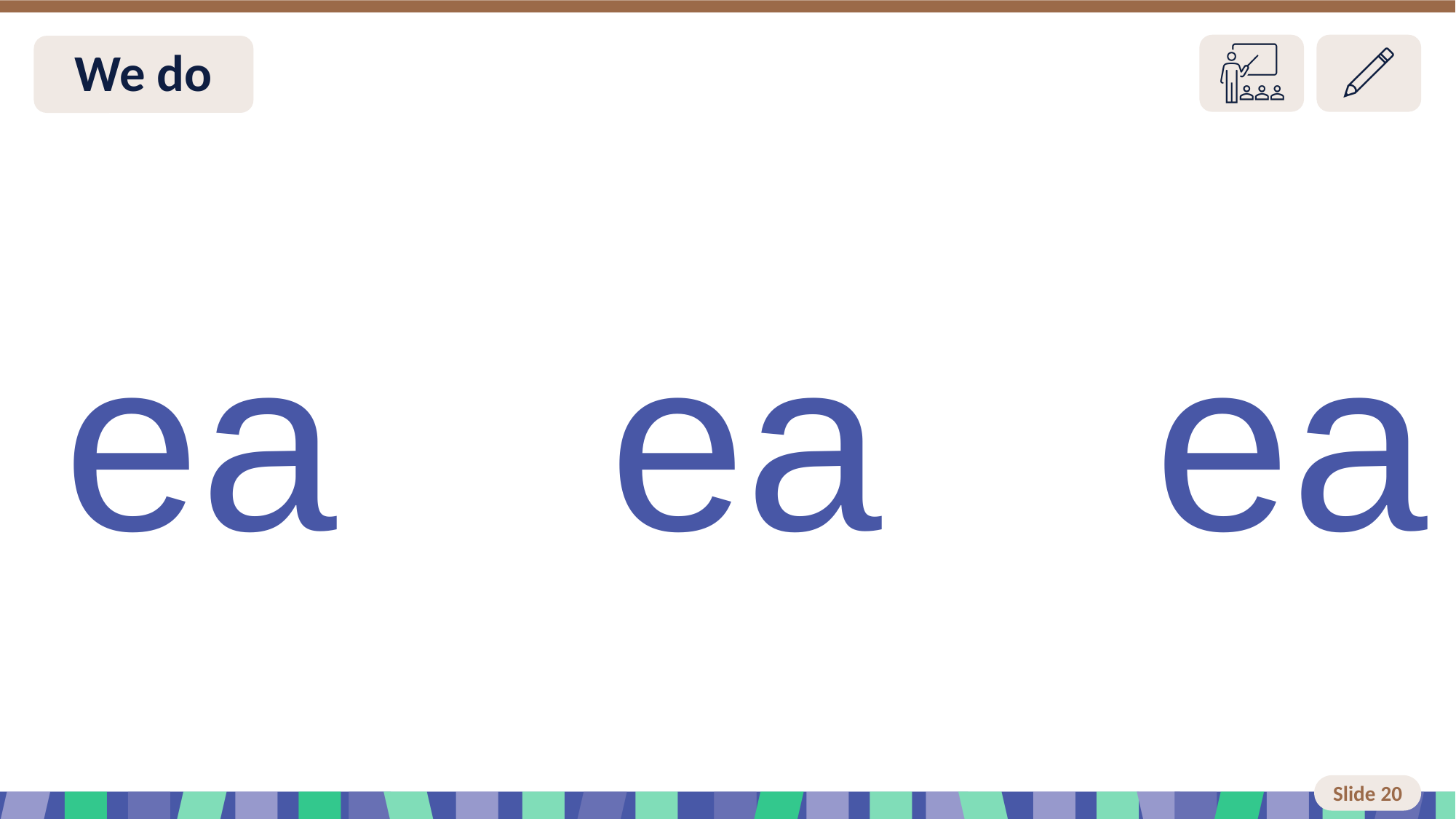

# Slide 20 We do
 ea    ea    ea